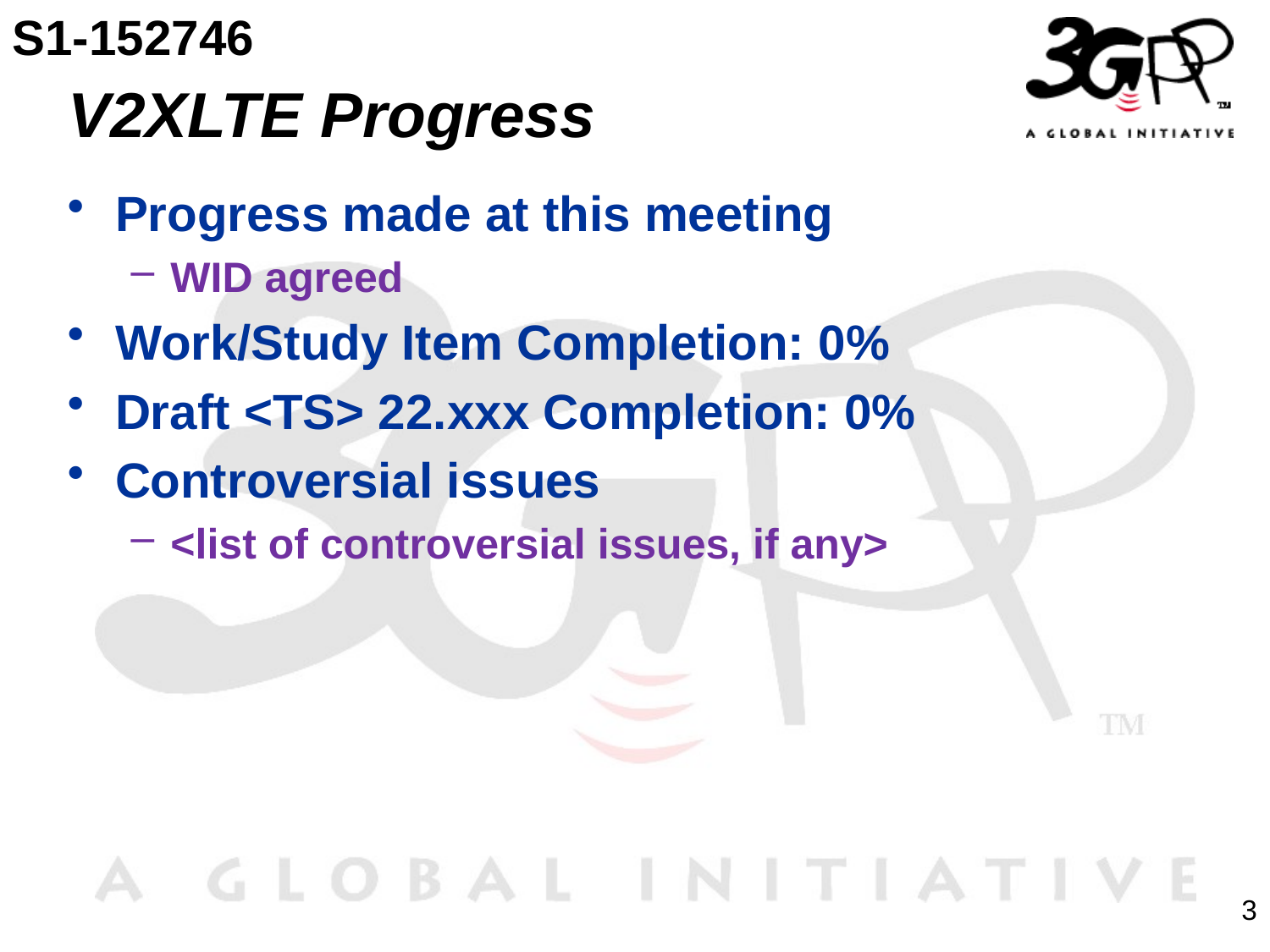

S1-152746
# V2XLTE Progress
Progress made at this meeting
WID agreed
Work/Study Item Completion: 0%
Draft <TS> 22.xxx Completion: 0%
Controversial issues
<list of controversial issues, if any>
3